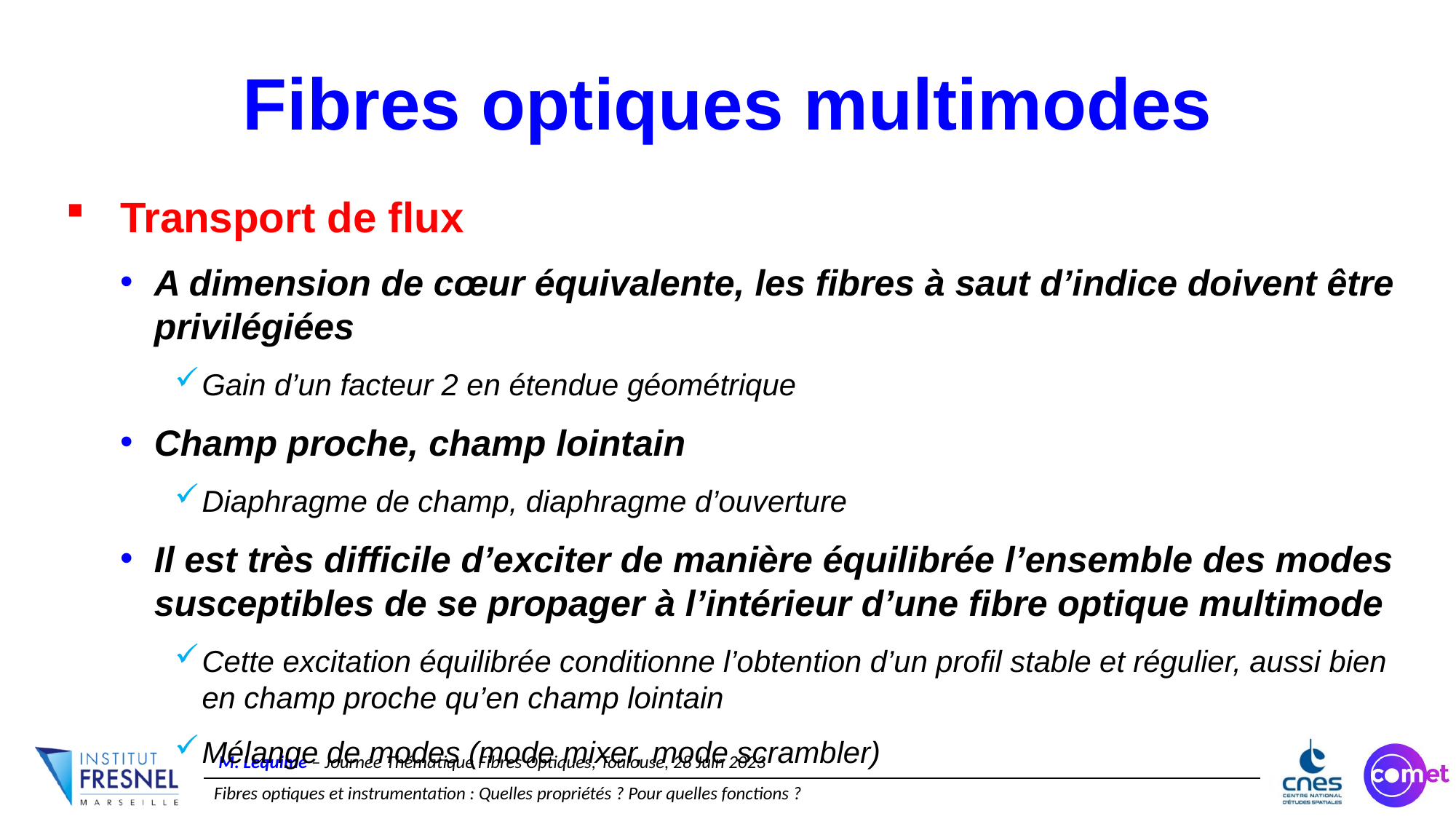

# Fibres optiques multimodes
Transport de flux
A dimension de cœur équivalente, les fibres à saut d’indice doivent être privilégiées
Gain d’un facteur 2 en étendue géométrique
Champ proche, champ lointain
Diaphragme de champ, diaphragme d’ouverture
Il est très difficile d’exciter de manière équilibrée l’ensemble des modes susceptibles de se propager à l’intérieur d’une fibre optique multimode
Cette excitation équilibrée conditionne l’obtention d’un profil stable et régulier, aussi bien en champ proche qu’en champ lointain
Mélange de modes (mode mixer, mode scrambler)